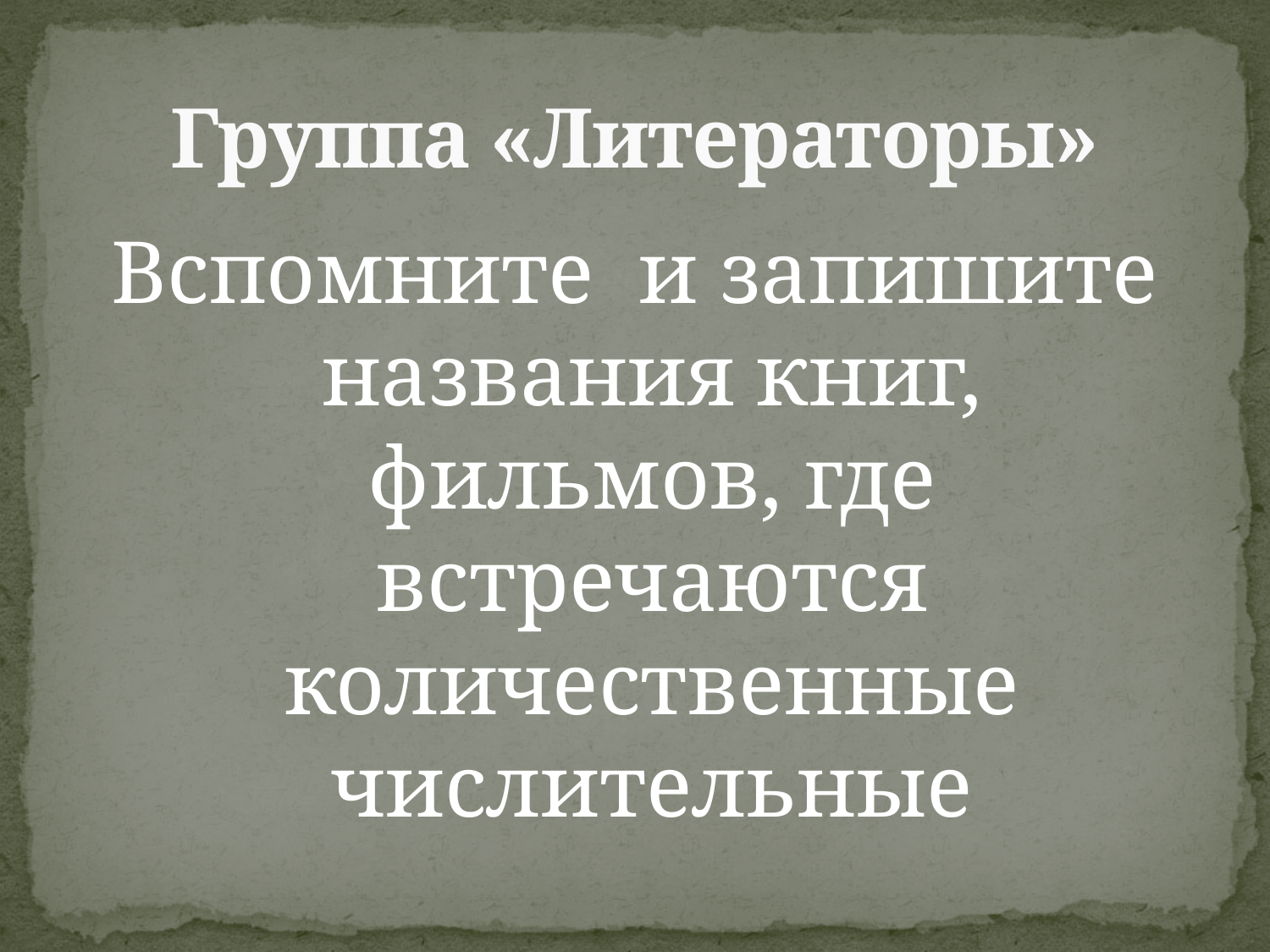

# Группа «Литераторы»
Вспомните  и запишите названия книг, фильмов, где встречаются количественные числительные